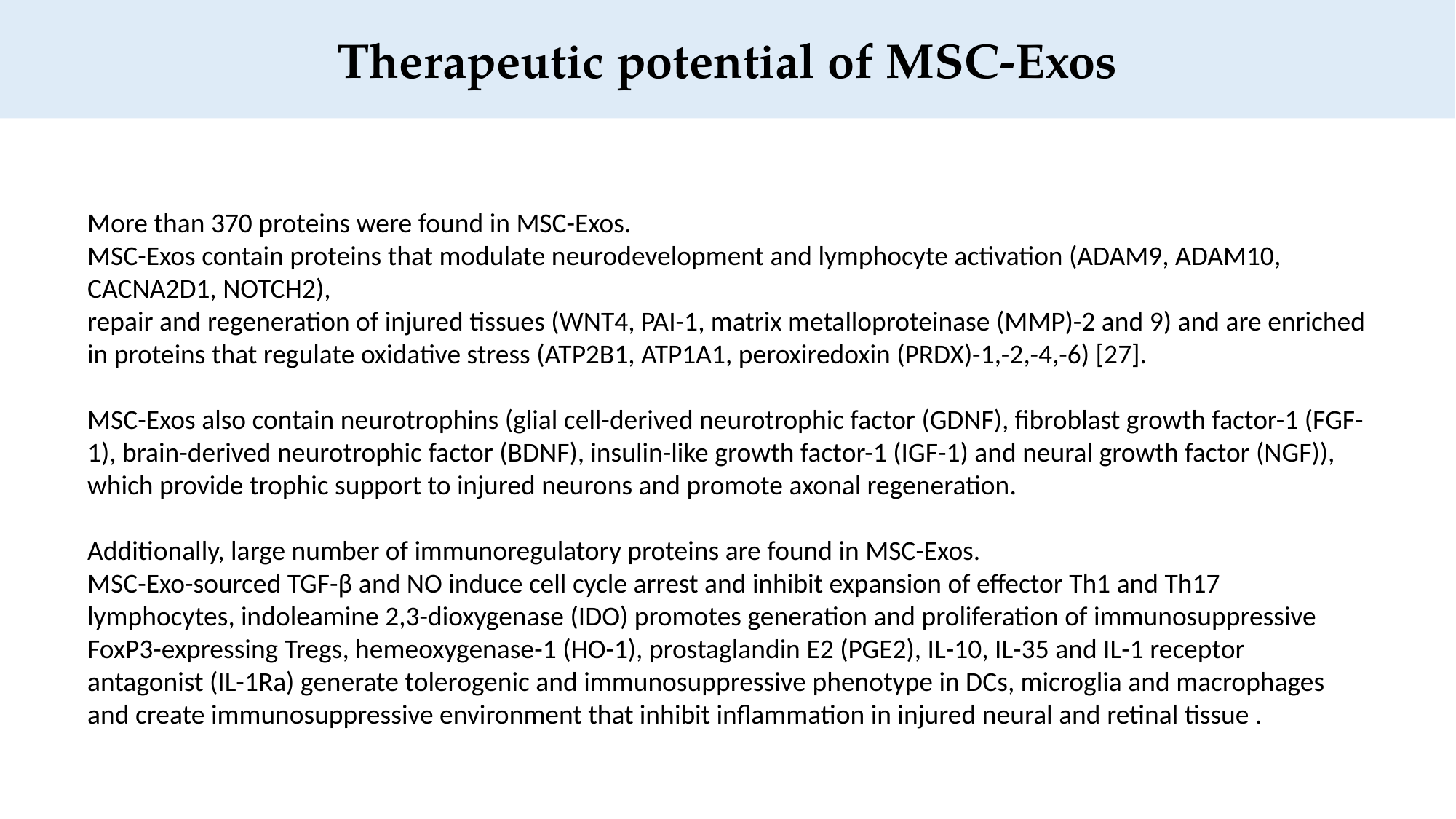

Therapeutic potential of MSC-Exos
More than 370 proteins were found in MSC-Exos.
MSC-Exos contain proteins that modulate neurodevelopment and lymphocyte activation (ADAM9, ADAM10, CACNA2D1, NOTCH2),
repair and regeneration of injured tissues (WNT4, PAI-1, matrix metalloproteinase (MMP)-2 and 9) and are enriched in proteins that regulate oxidative stress (ATP2B1, ATP1A1, peroxiredoxin (PRDX)-1,-2,-4,-6) [27].

MSC-Exos also contain neurotrophins (glial cell-derived neurotrophic factor (GDNF), fibroblast growth factor-1 (FGF-1), brain-derived neurotrophic factor (BDNF), insulin-like growth factor-1 (IGF-1) and neural growth factor (NGF)), which provide trophic support to injured neurons and promote axonal regeneration.

Additionally, large number of immunoregulatory proteins are found in MSC-Exos.
MSC-Exo-sourced TGF-β and NO induce cell cycle arrest and inhibit expansion of effector Th1 and Th17 lymphocytes, indoleamine 2,3-dioxygenase (IDO) promotes generation and proliferation of immunosuppressive FoxP3-expressing Tregs, hemeoxygenase-1 (HO-1), prostaglandin E2 (PGE2), IL-10, IL-35 and IL-1 receptor antagonist (IL-1Ra) generate tolerogenic and immunosuppressive phenotype in DCs, microglia and macrophages and create immunosuppressive environment that inhibit inflammation in injured neural and retinal tissue .